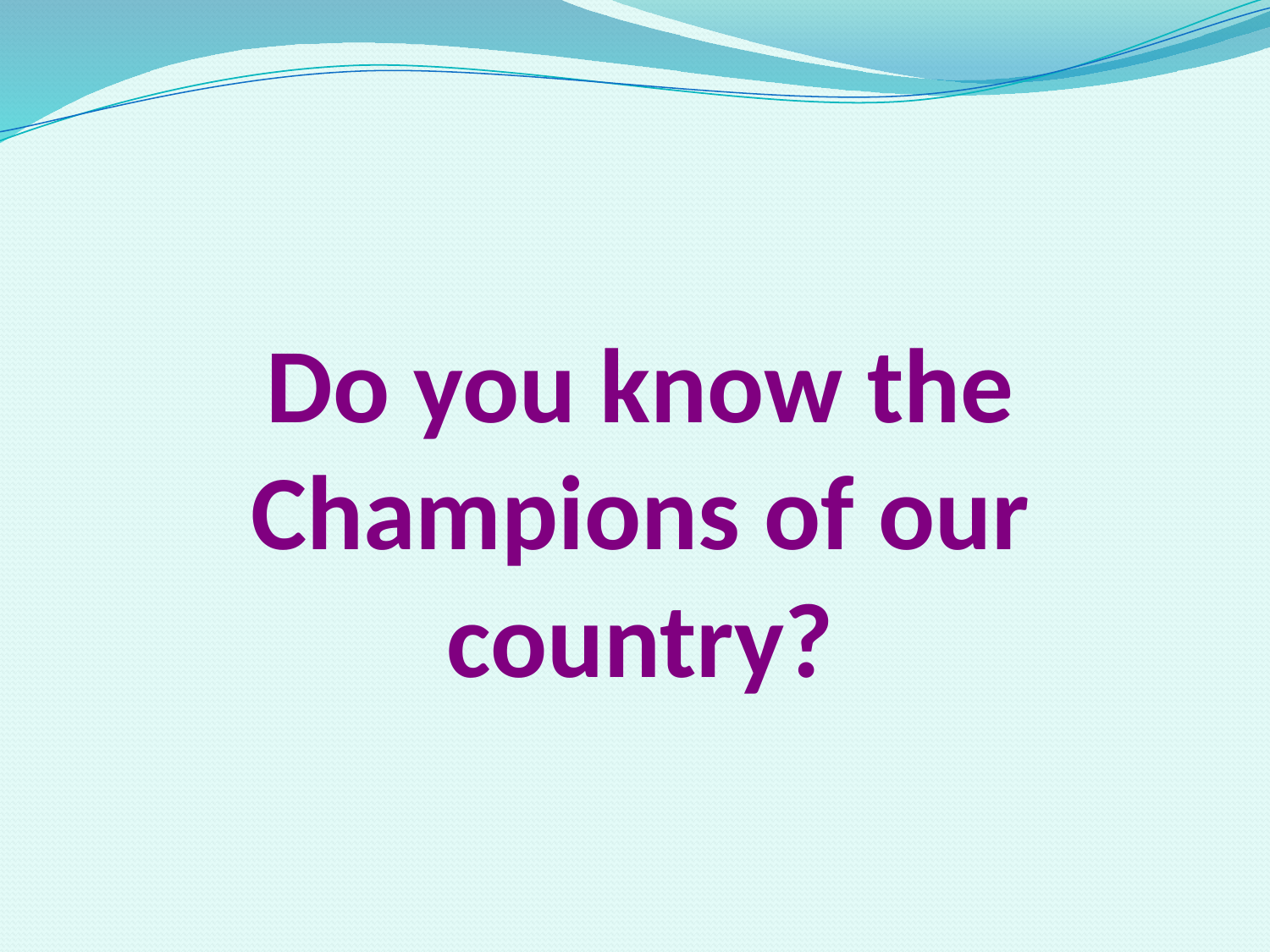

# Do you know thе Champions of our country?